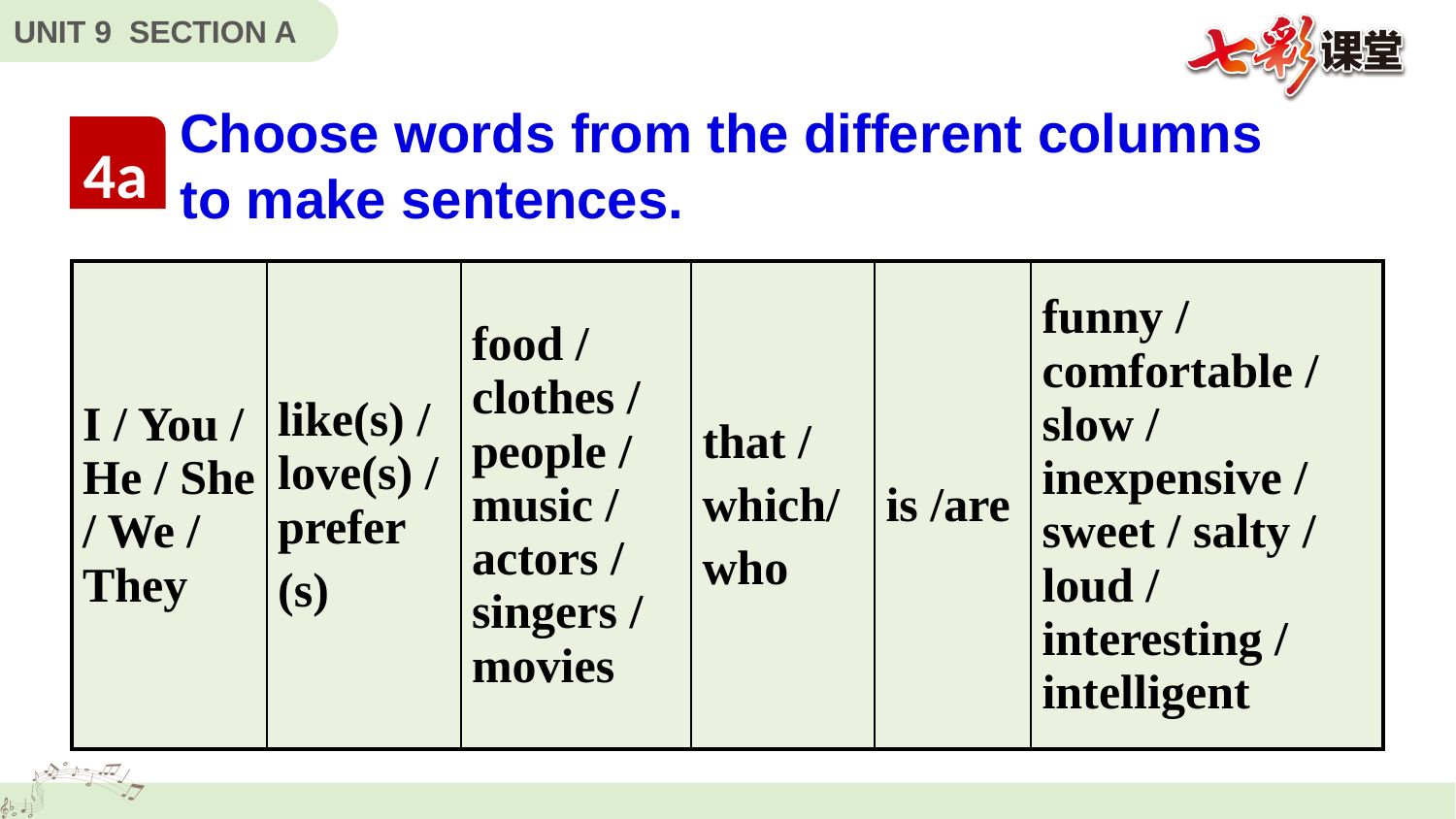

Choose words from the different columns to make sentences.
4a
| I / You / He / She / We / They | like(s) / love(s) / prefer (s) | food / clothes / people / music / actors / singers / movies | that / which/ who | is /are | funny / comfortable / slow / inexpensive / sweet / salty / loud / interesting / intelligent |
| --- | --- | --- | --- | --- | --- |